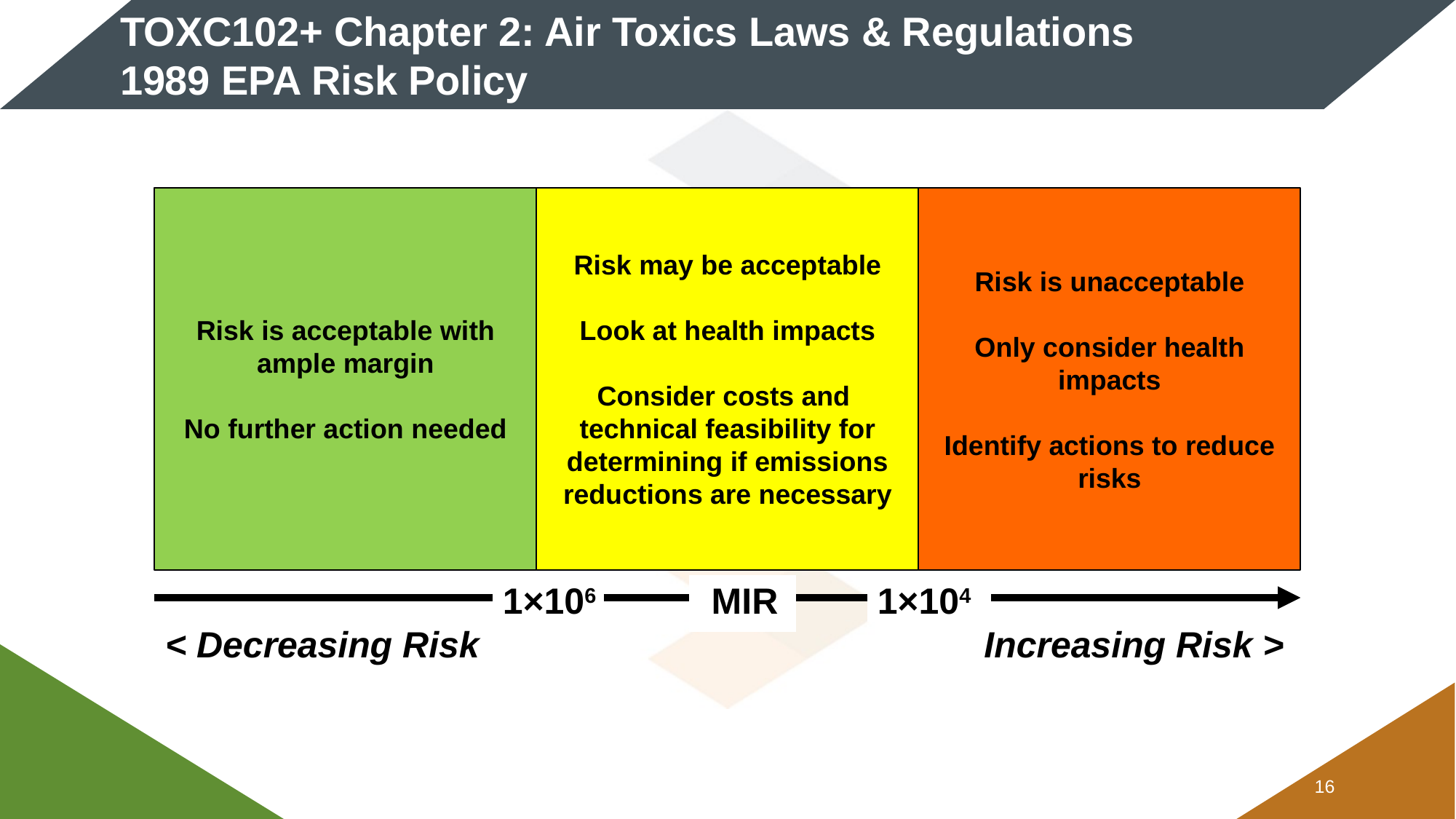

# TOXC102+ Chapter 2: Air Toxics Laws & Regulations 1989 EPA Risk Policy
Risk is acceptable with ample margin

No further action needed
Risk may be acceptable

Look at health impacts

Consider costs and  technical feasibility for determining if emissions reductions are necessary
Risk is unacceptable

Only consider health impacts

Identify actions to reduce risks
	 1×106 	MIR	 1×104.
< Decreasing Risk	Increasing Risk >

16